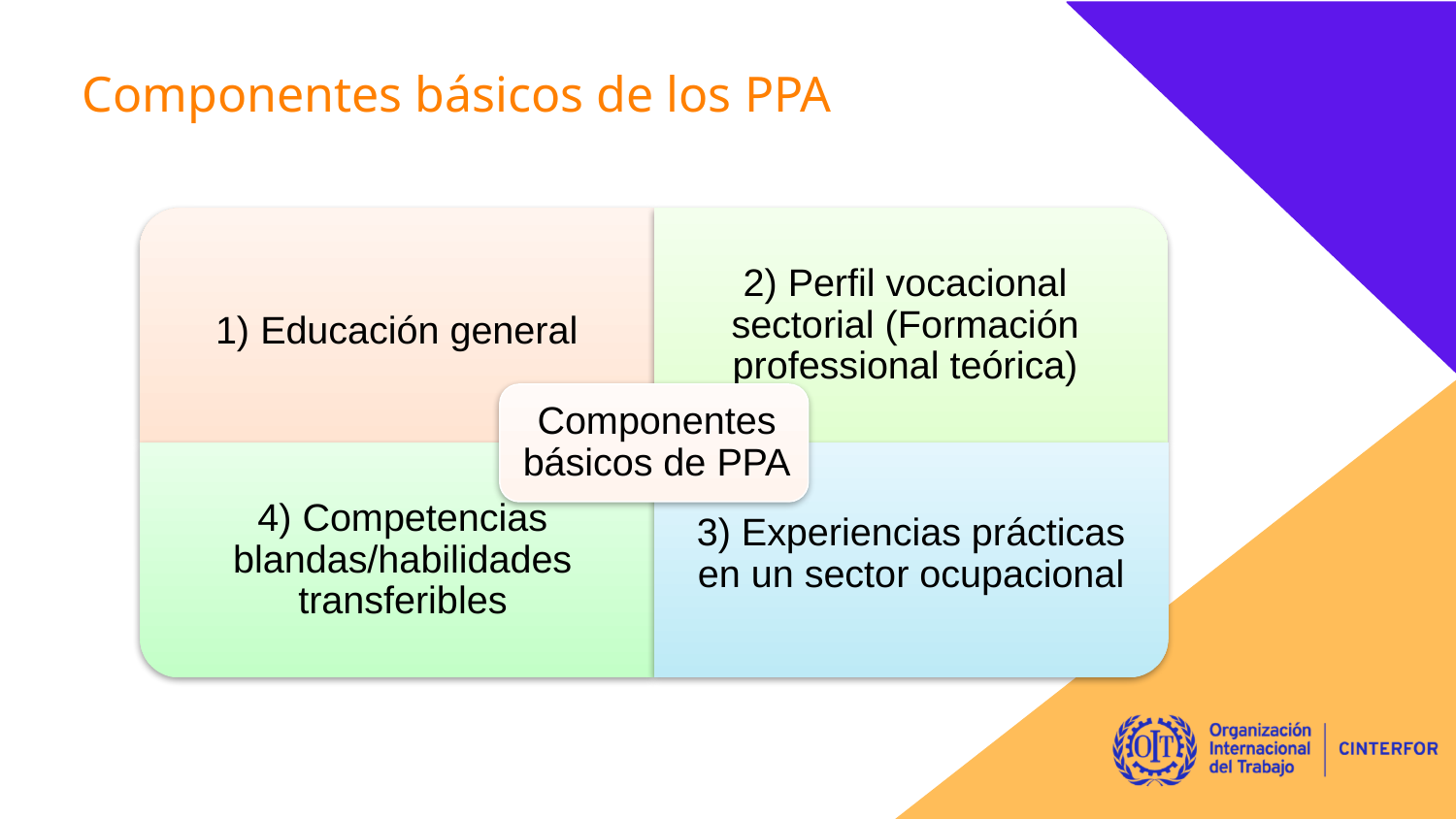

Componentes básicos de los PPA
1) Educación general
2) Perfil vocacional sectorial (Formación professional teórica)
4) Competencias blandas/habilidades transferibles
3) Experiencias prácticas en un sector ocupacional
Componentes básicos de PPA